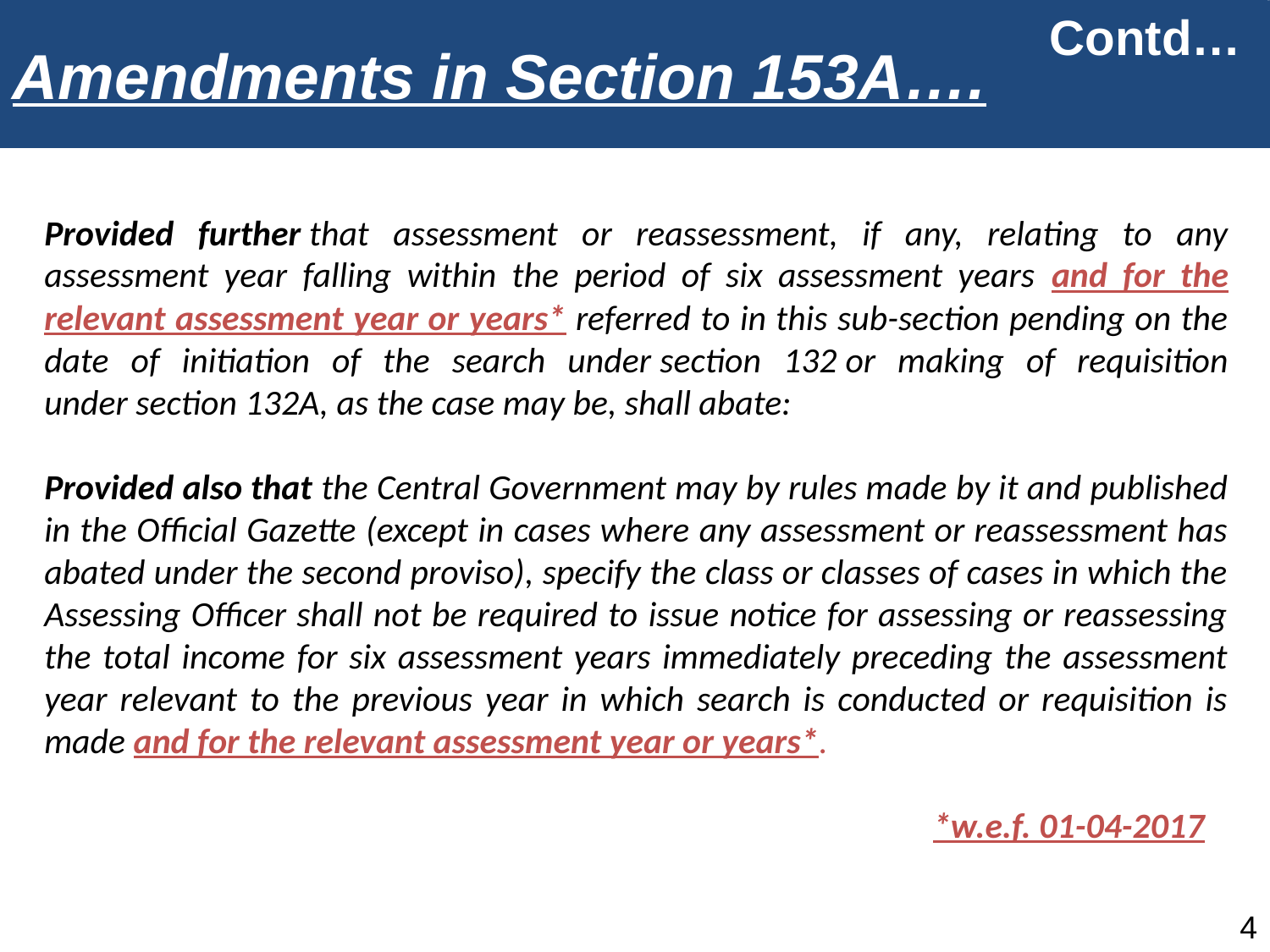

Contd…
Amendments in Section 153A….
Provided further that assessment or reassessment, if any, relating to any assessment year falling within the period of six assessment years and for the relevant assessment year or years* referred to in this sub-section pending on the date of initiation of the search under section 132 or making of requisition under section 132A, as the case may be, shall abate:

Provided also that the Central Government may by rules made by it and published in the Official Gazette (except in cases where any assessment or reassessment has abated under the second proviso), specify the class or classes of cases in which the Assessing Officer shall not be required to issue notice for assessing or reassessing the total income for six assessment years immediately preceding the assessment year relevant to the previous year in which search is conducted or requisition is made and for the relevant assessment year or years*.

							*w.e.f. 01-04-2017
4